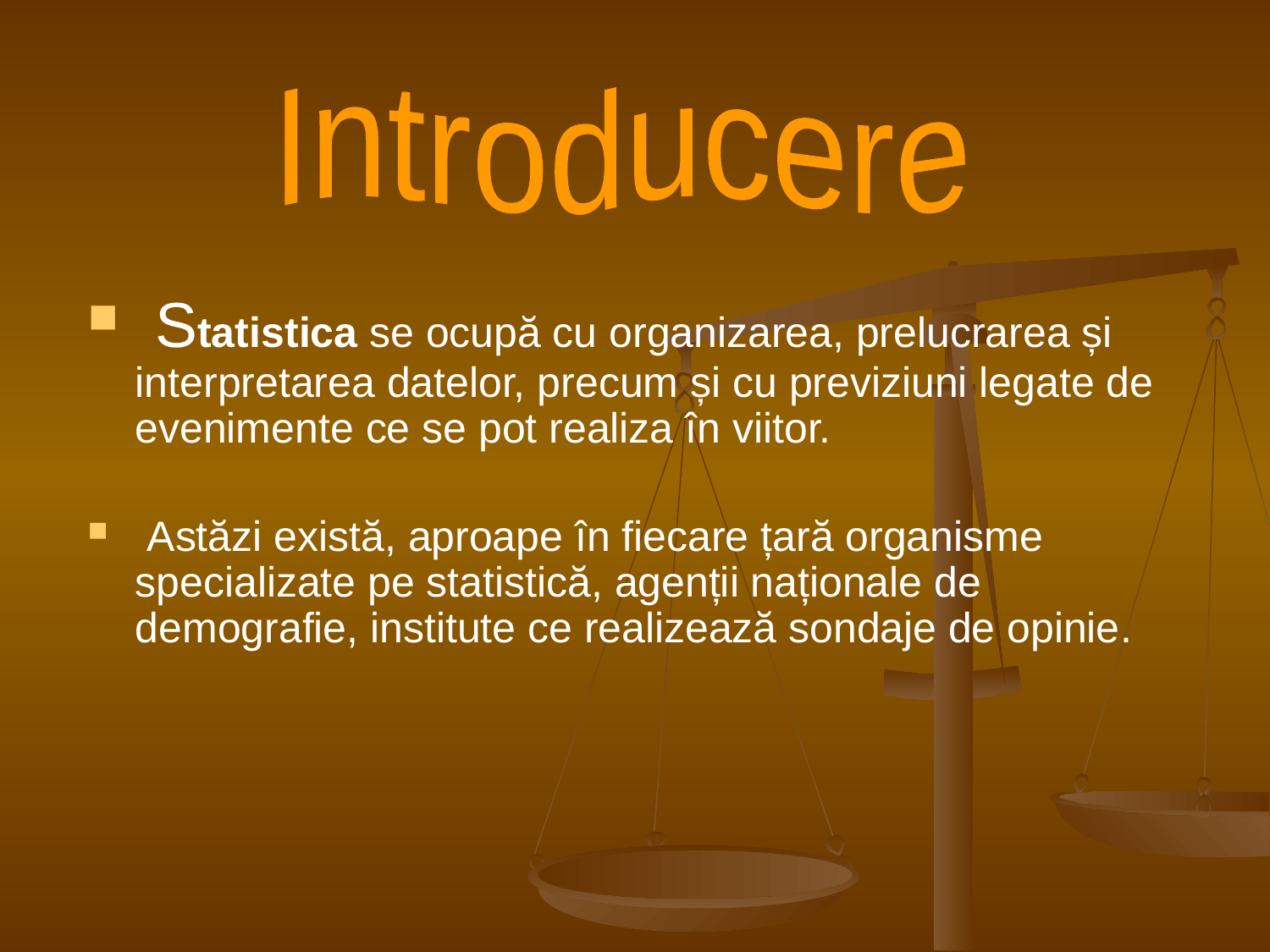

Introducere
 Statistica se ocupă cu organizarea, prelucrarea și interpretarea datelor, precum și cu previziuni legate de evenimente ce se pot realiza în viitor.

 Astăzi există, aproape în fiecare țară organisme specializate pe statistică, agenții naționale de demografie, institute ce realizează sondaje de opinie.